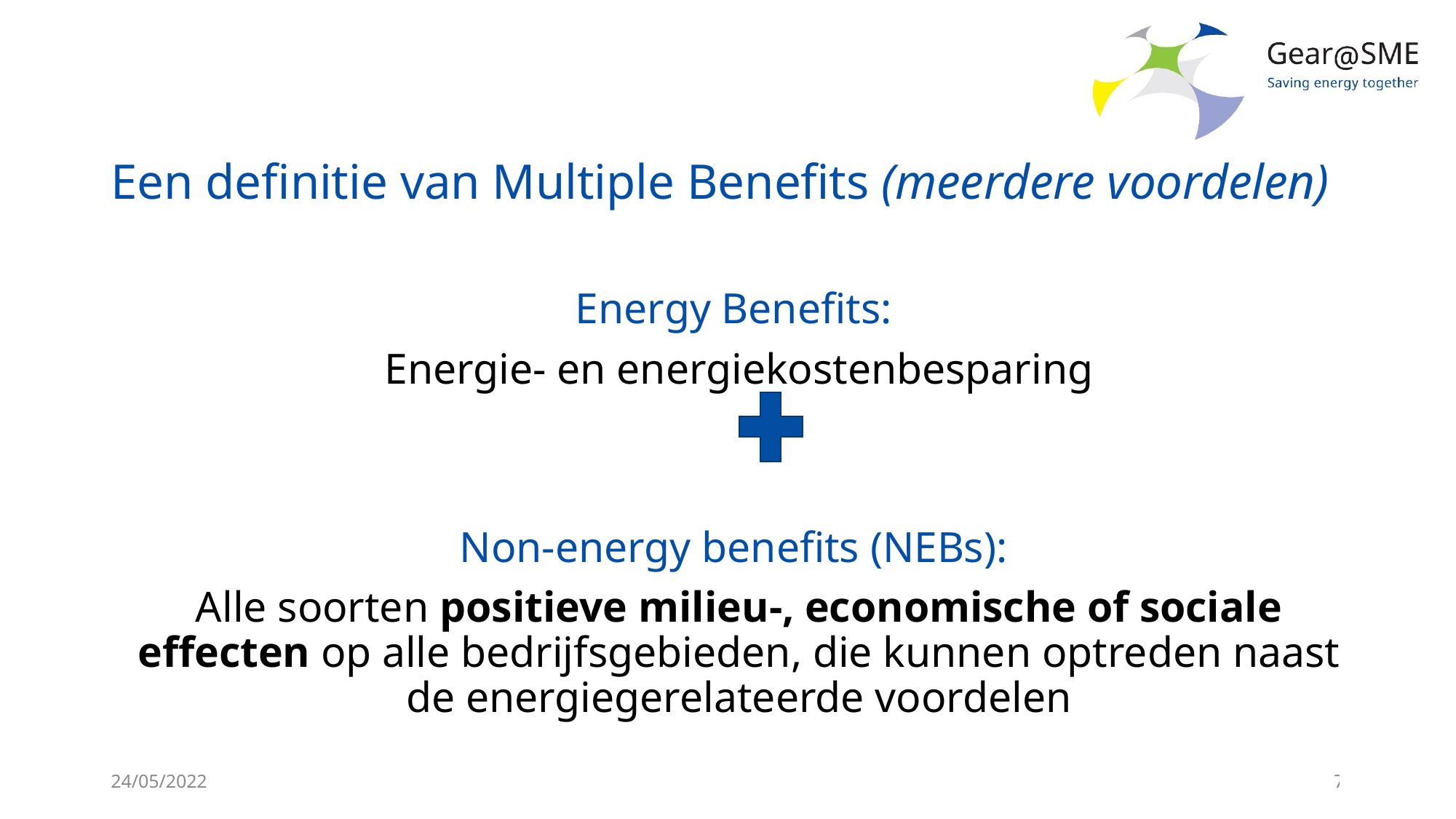

# Een definitie van Multiple Benefits (meerdere voordelen)

Energy Benefits:
Energie- en energiekostenbesparing

Non-energy benefits (NEBs):
Alle soorten positieve milieu-, economische of sociale effecten op alle bedrijfsgebieden, die kunnen optreden naast de energiegerelateerde voordelen

24/05/2022
7